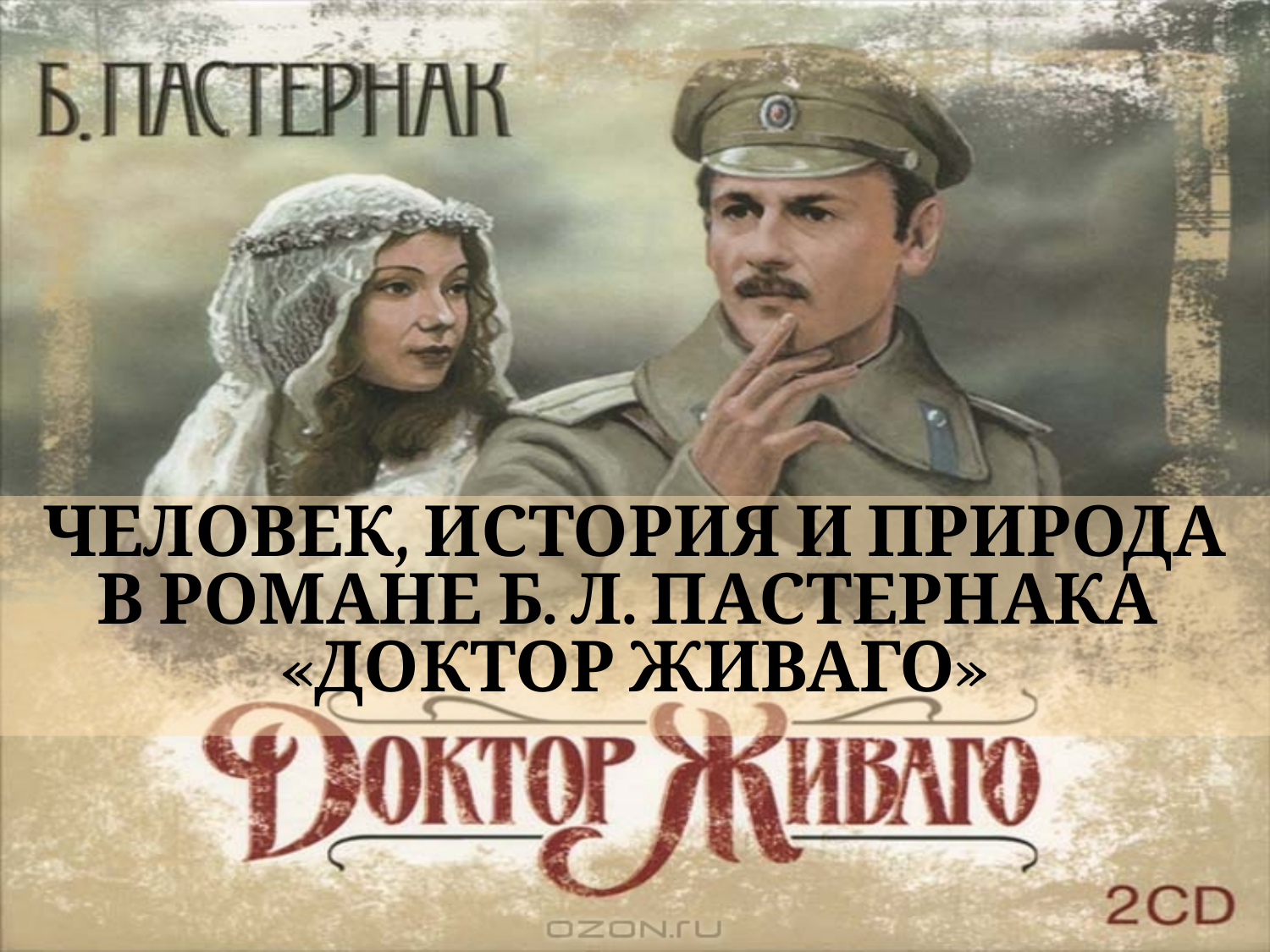

# Человек, история и природа в романе Б. Л. Пастернака «Доктор Живаго»